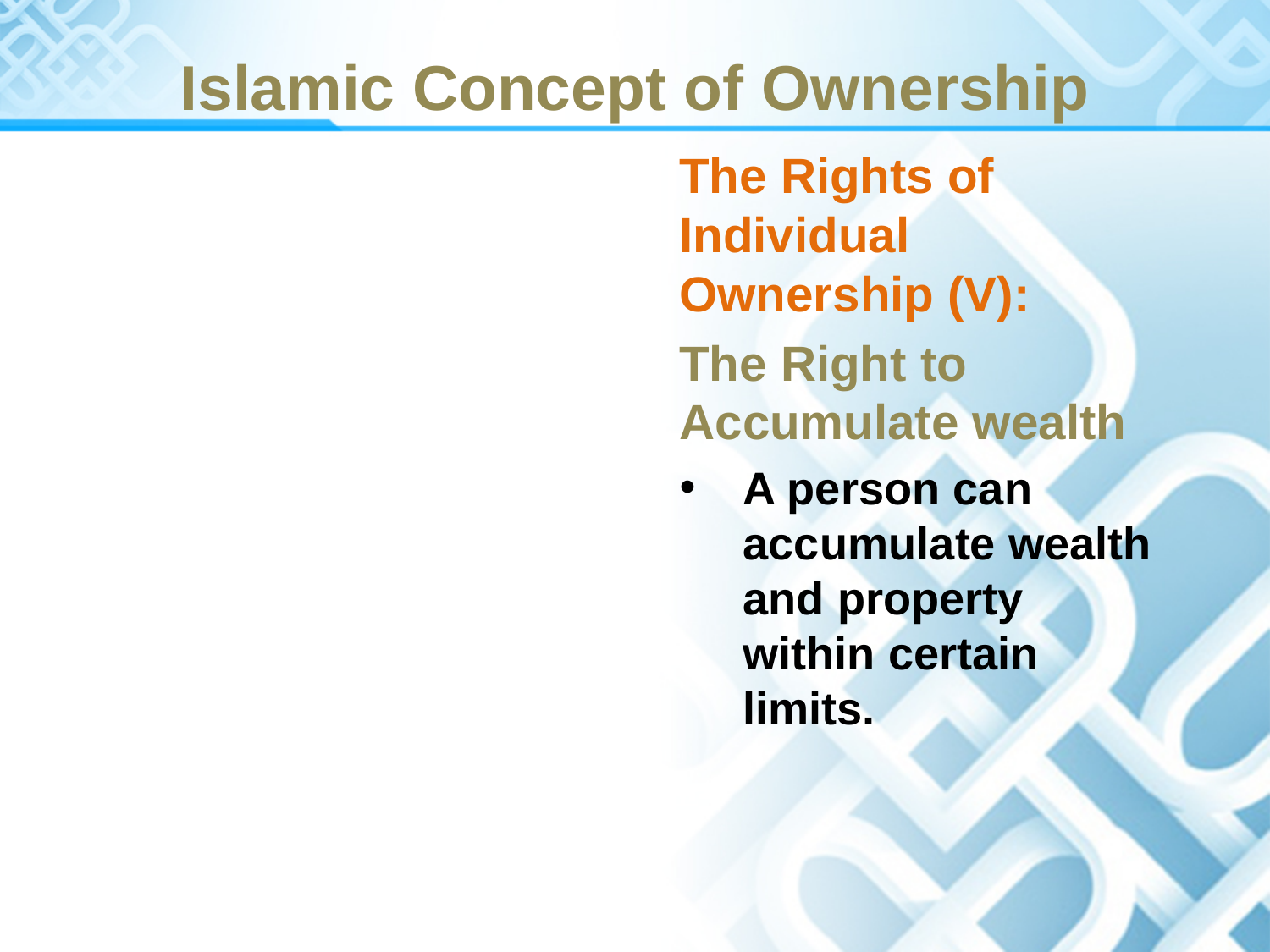

Islamic Concept of Ownership
The Rights of Individual Ownership (V):
The Right to Accumulate wealth
A person can accumulate wealth and property within certain limits.